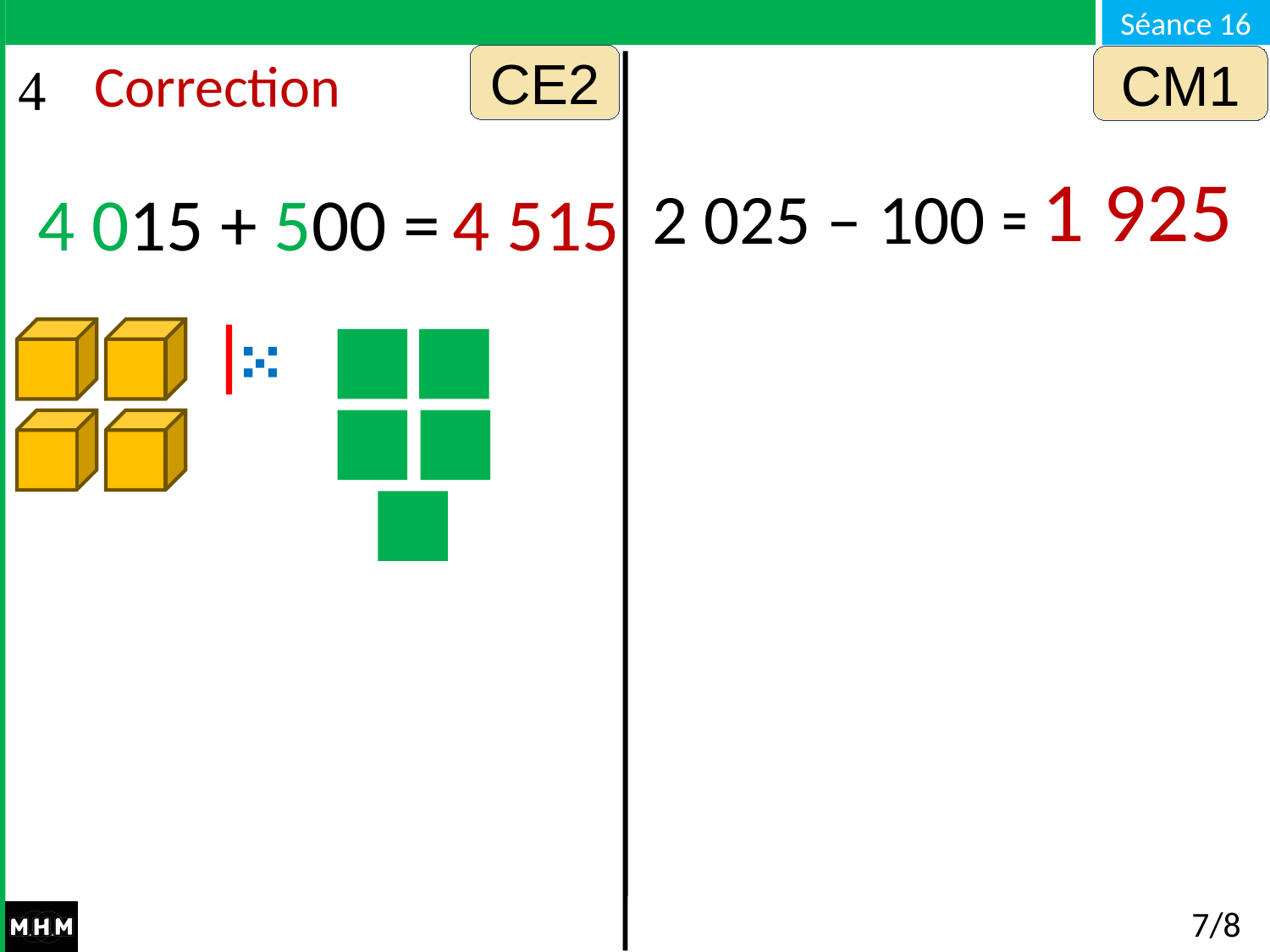

CE2
CM1
# Correction

1 925
2 025 – 100 = …
4 015 + 500 = …
4 515

7/8